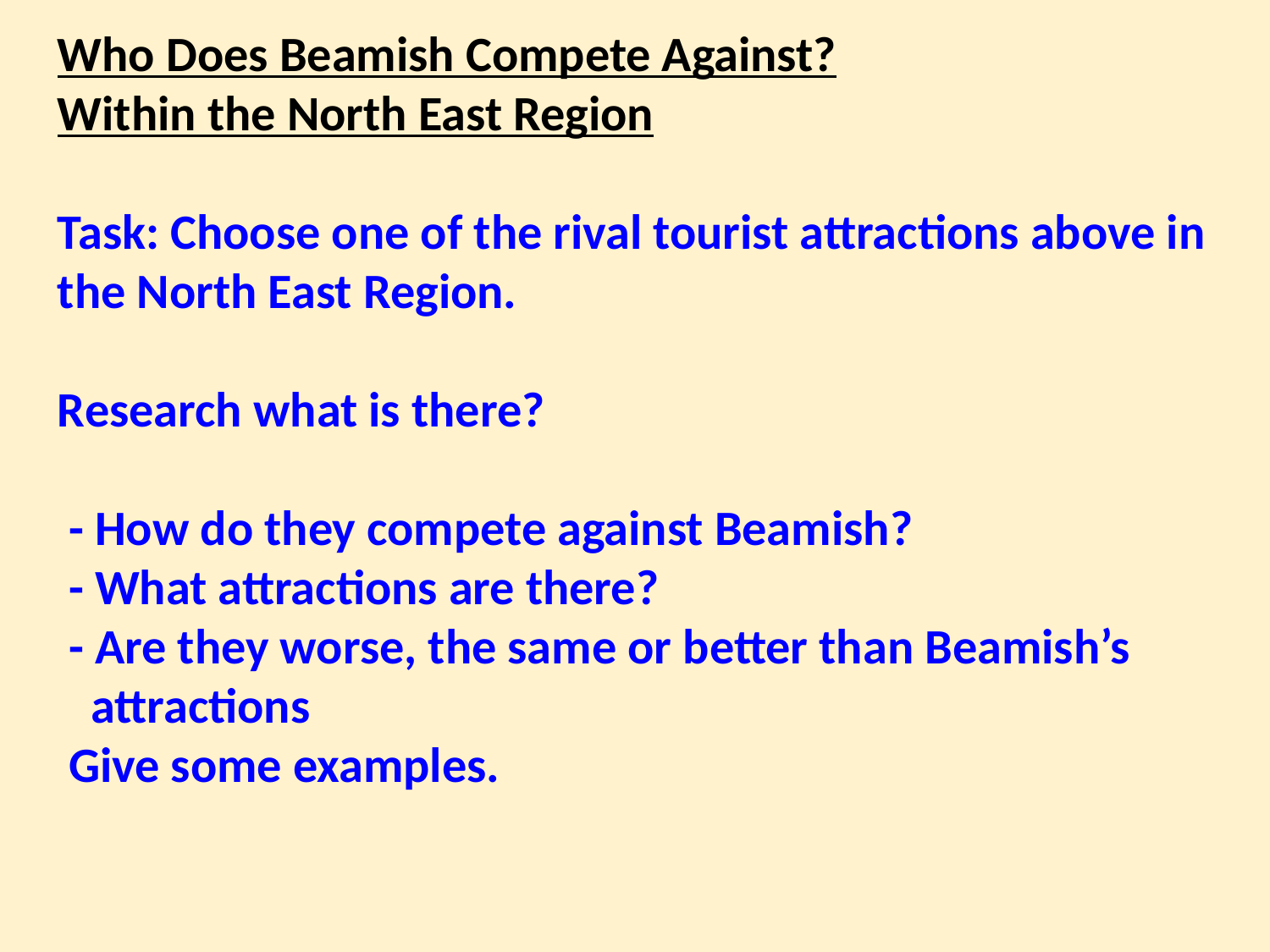

Who Does Beamish Compete Against?
Within the North East Region
Task: Choose one of the rival tourist attractions above in the North East Region.
Research what is there?
 - How do they compete against Beamish?
 - What attractions are there?
 - Are they worse, the same or better than Beamish’s
   attractions
 Give some examples.